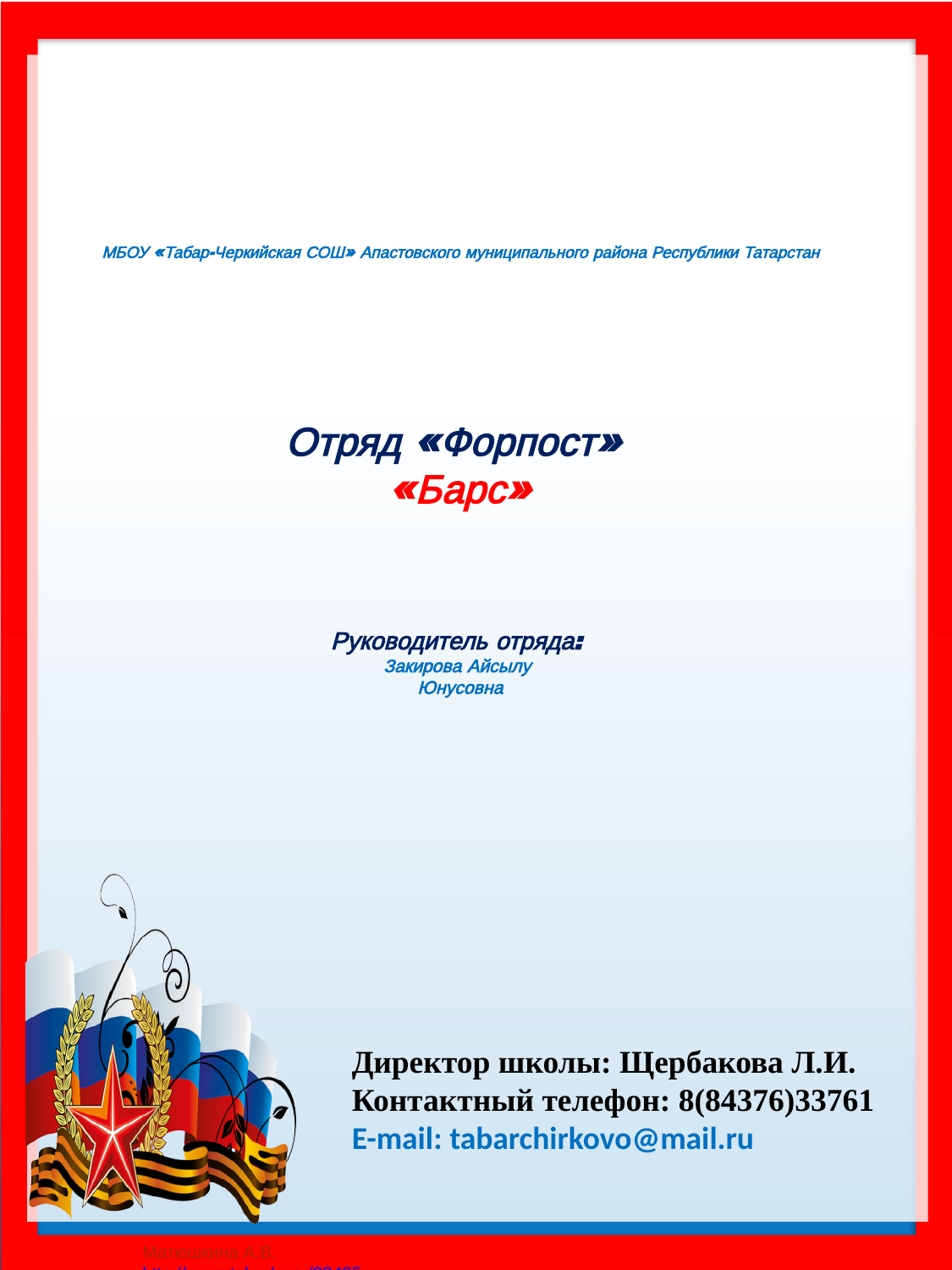

# МБОУ «Табар-Черкийская СОШ» Апастовского муниципального района Республики Татарстан Отряд «Форпост» «Барс» Руководитель отряда: Закирова Айсылу Юнусовна
Директор школы: Щербакова Л.И.
Контактный телефон: 8(84376)33761
E-mail: tabarchirkovo@mail.ru